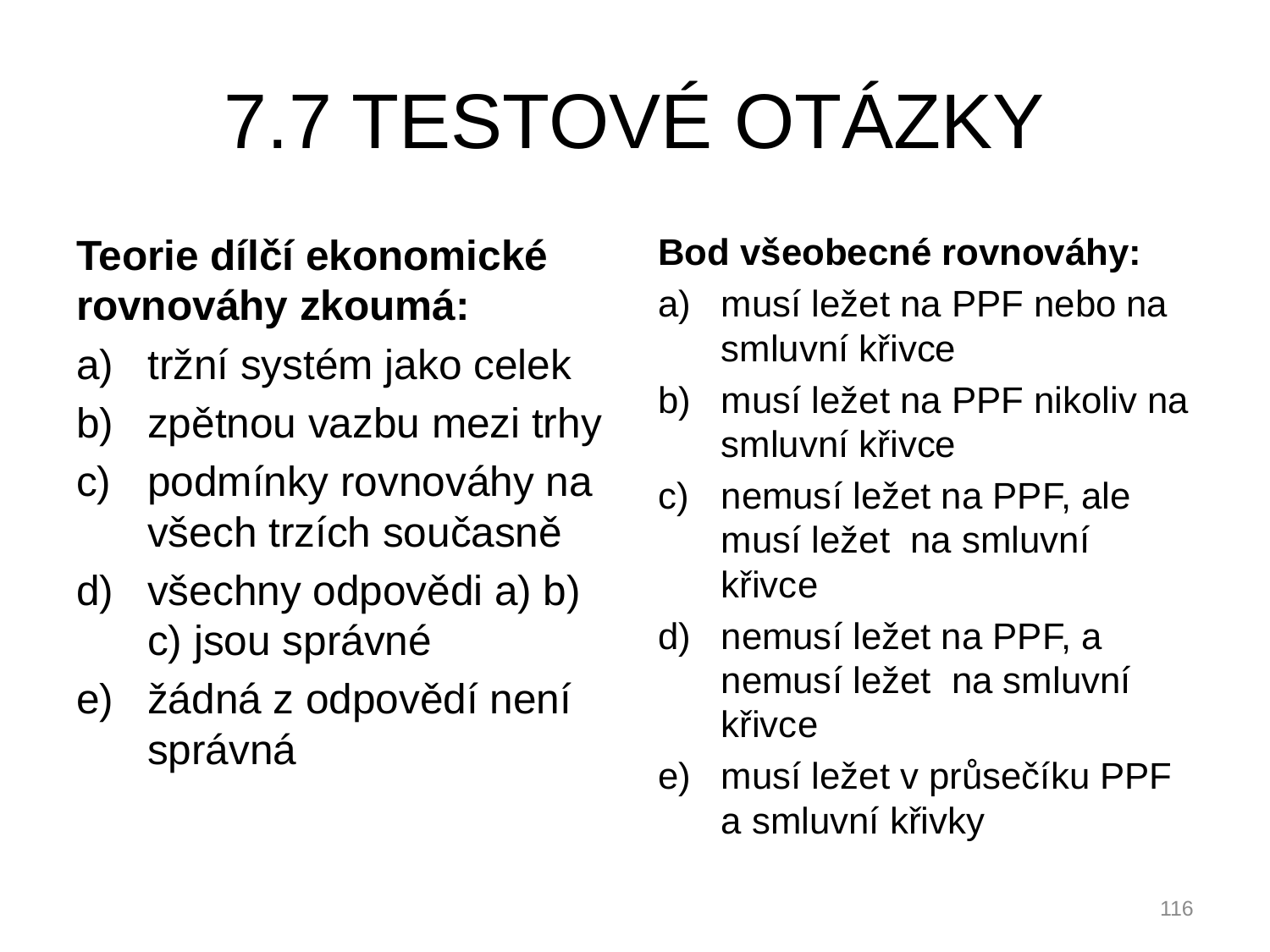

# 7.7 TESTOVÉ OTÁZKY
Teorie dílčí ekonomické rovnováhy zkoumá:
tržní systém jako celek
zpětnou vazbu mezi trhy
podmínky rovnováhy na všech trzích současně
všechny odpovědi a) b) c) jsou správné
žádná z odpovědí není správná

Bod všeobecné rovnováhy:
musí ležet na PPF nebo na smluvní křivce
musí ležet na PPF nikoliv na smluvní křivce
nemusí ležet na PPF, ale musí ležet  na smluvní křivce
nemusí ležet na PPF, a nemusí ležet  na smluvní křivce
musí ležet v průsečíku PPF a smluvní křivky
116